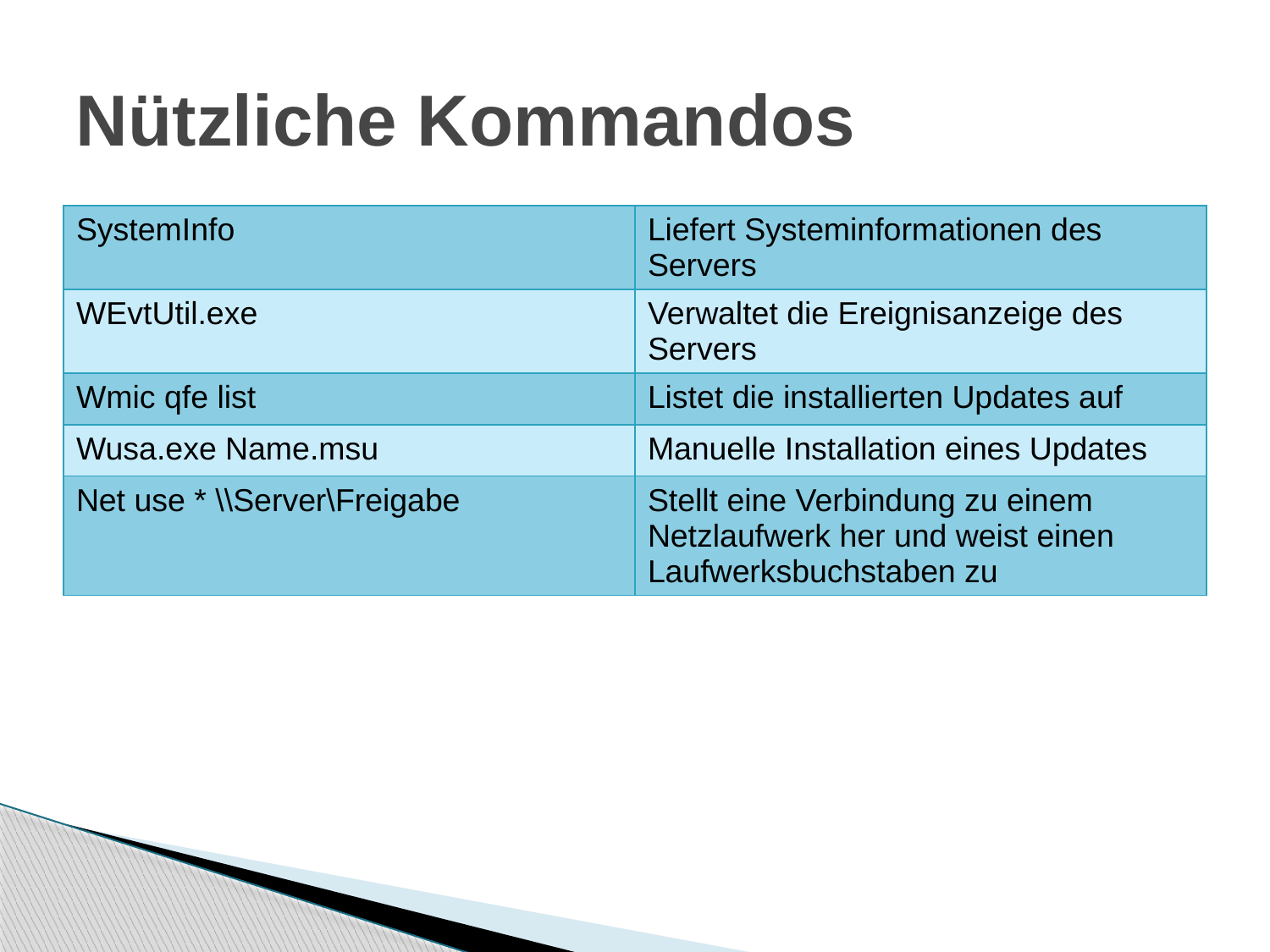

# Nützliche Kommandos
| SystemInfo | Liefert Systeminformationen des Servers |
| --- | --- |
| WEvtUtil.exe | Verwaltet die Ereignisanzeige des Servers |
| Wmic qfe list | Listet die installierten Updates auf |
| Wusa.exe Name.msu | Manuelle Installation eines Updates |
| Net use \* \\Server\Freigabe | Stellt eine Verbindung zu einem Netzlaufwerk her und weist einen Laufwerksbuchstaben zu |